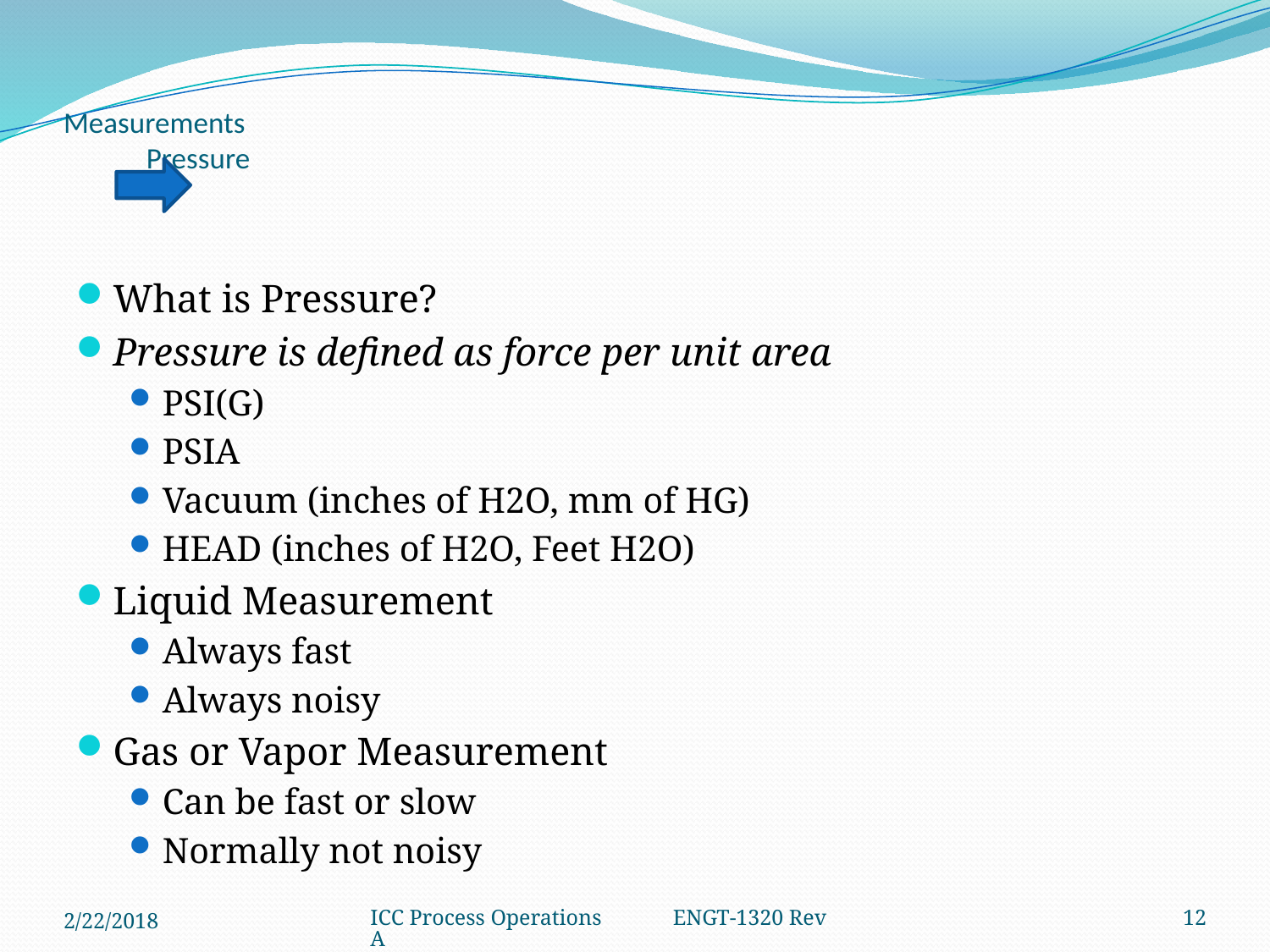

# Measurements Pressure

What is Pressure?
Pressure is defined as force per unit area
PSI(G)
PSIA
Vacuum (inches of H2O, mm of HG)
HEAD (inches of H2O, Feet H2O)
Liquid Measurement
Always fast
Always noisy
Gas or Vapor Measurement
Can be fast or slow
Normally not noisy

2/22/2018
ICC Process Operations             ENGT-1320 Rev A
12